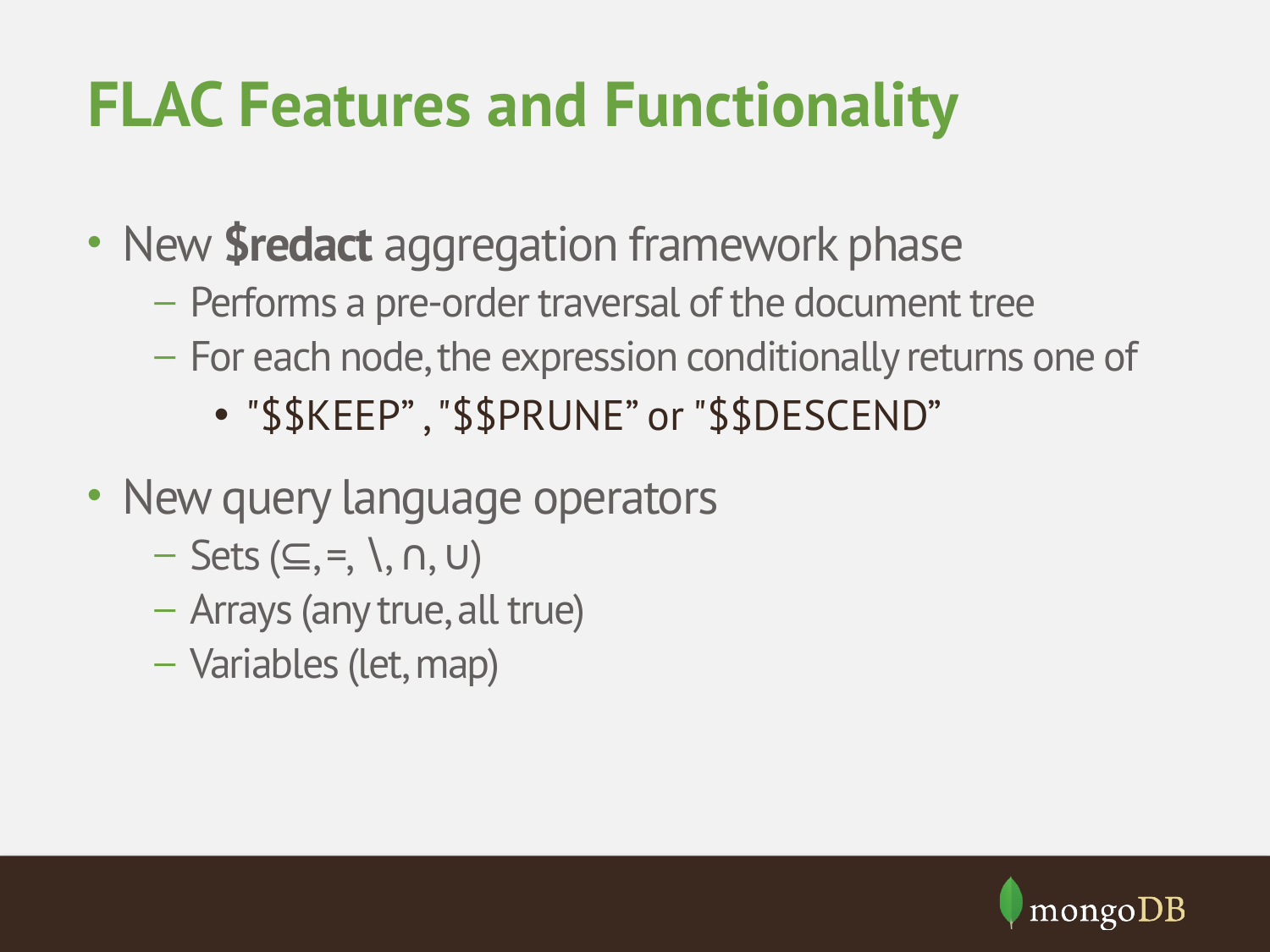

# FLAC Features and Functionality
New $redact aggregation framework phase
Performs a pre-order traversal of the document tree
For each node, the expression conditionally returns one of
"$$KEEP” , "$$PRUNE” or "$$DESCEND”
New query language operators
Sets (⊆, =, ∖, ∩, ∪)
Arrays (any true, all true)
Variables (let, map)